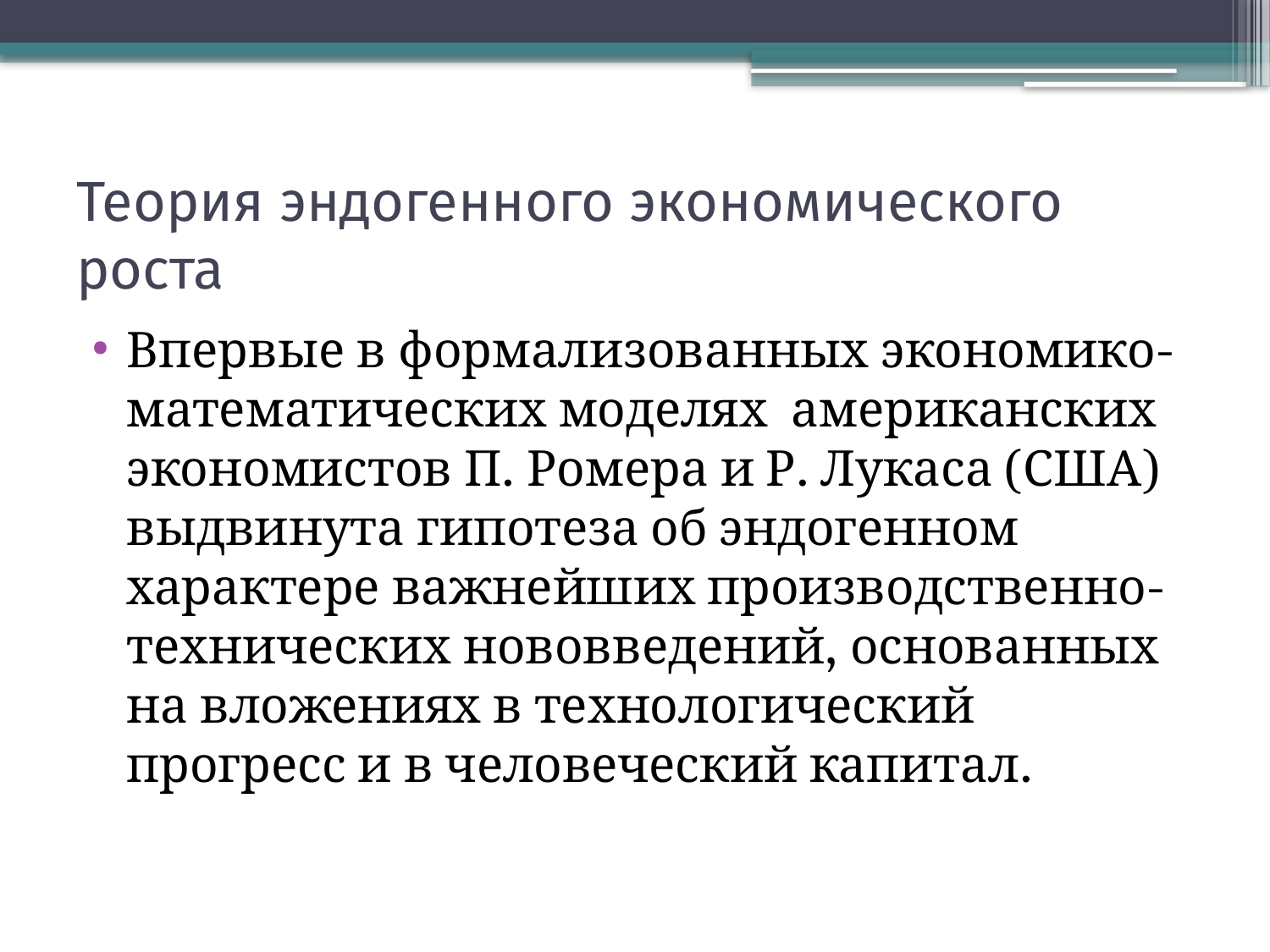

# Теория эндогенного экономического роста
Впервые в формализованных экономико-математических моделях  американских экономистов П. Ромера и Р. Лукаса (США) выдвинута гипотеза об эндогенном характере важнейших производственно-технических нововведений, основанных на вложениях в технологический прогресс и в человеческий капитал.